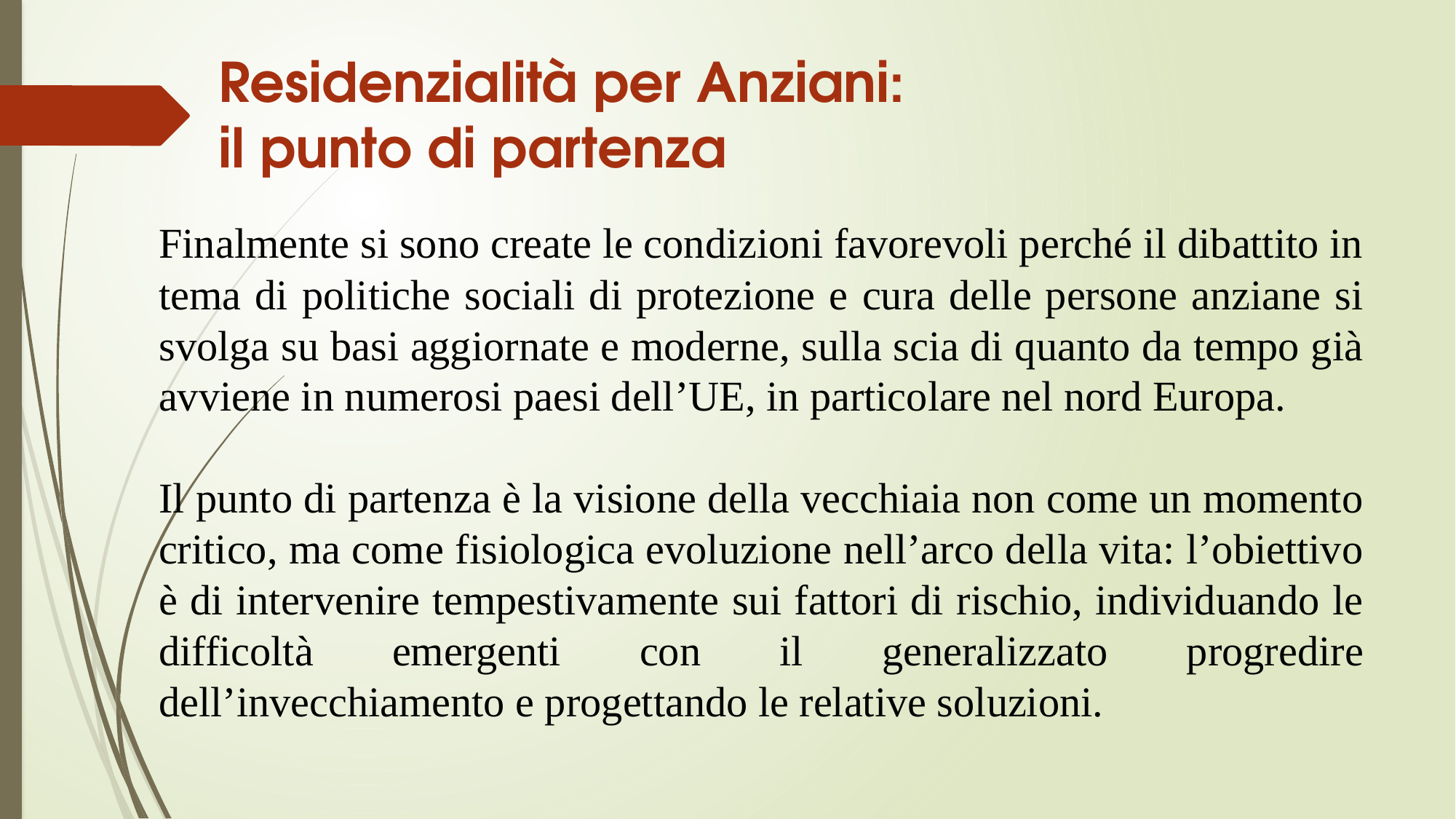

Residenzialità per Anziani:
il punto di partenza
Finalmente si sono create le condizioni favorevoli perché il dibattito in tema di politiche sociali di protezione e cura delle persone anziane si svolga su basi aggiornate e moderne, sulla scia di quanto da tempo già avviene in numerosi paesi dell’UE, in particolare nel nord Europa.

Il punto di partenza è la visione della vecchiaia non come un momento critico, ma come fisiologica evoluzione nell’arco della vita: l’obiettivo è di intervenire tempestivamente sui fattori di rischio, individuando le difficoltà emergenti con il generalizzato progredire dell’invecchiamento e progettando le relative soluzioni.